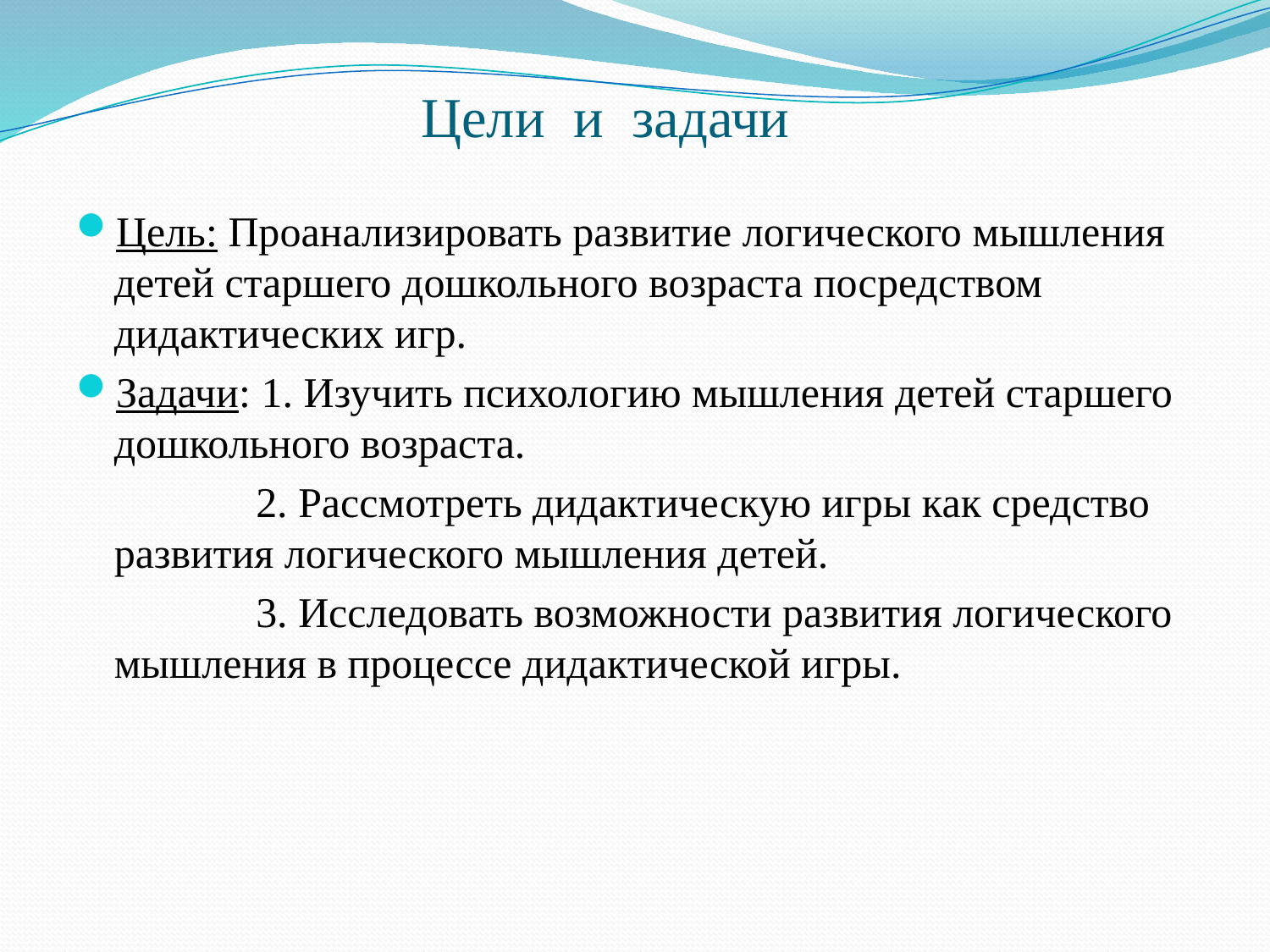

# Цели  и  задачи
Цель: Проанализировать развитие логического мышления детей старшего дошкольного возраста посредством дидактических игр.
Задачи: 1. Изучить психологию мышления детей старшего дошкольного возраста.
                 2. Рассмотреть дидактическую игры как средство развития логического мышления детей.
                 3. Исследовать возможности развития логического мышления в процессе дидактической игры.